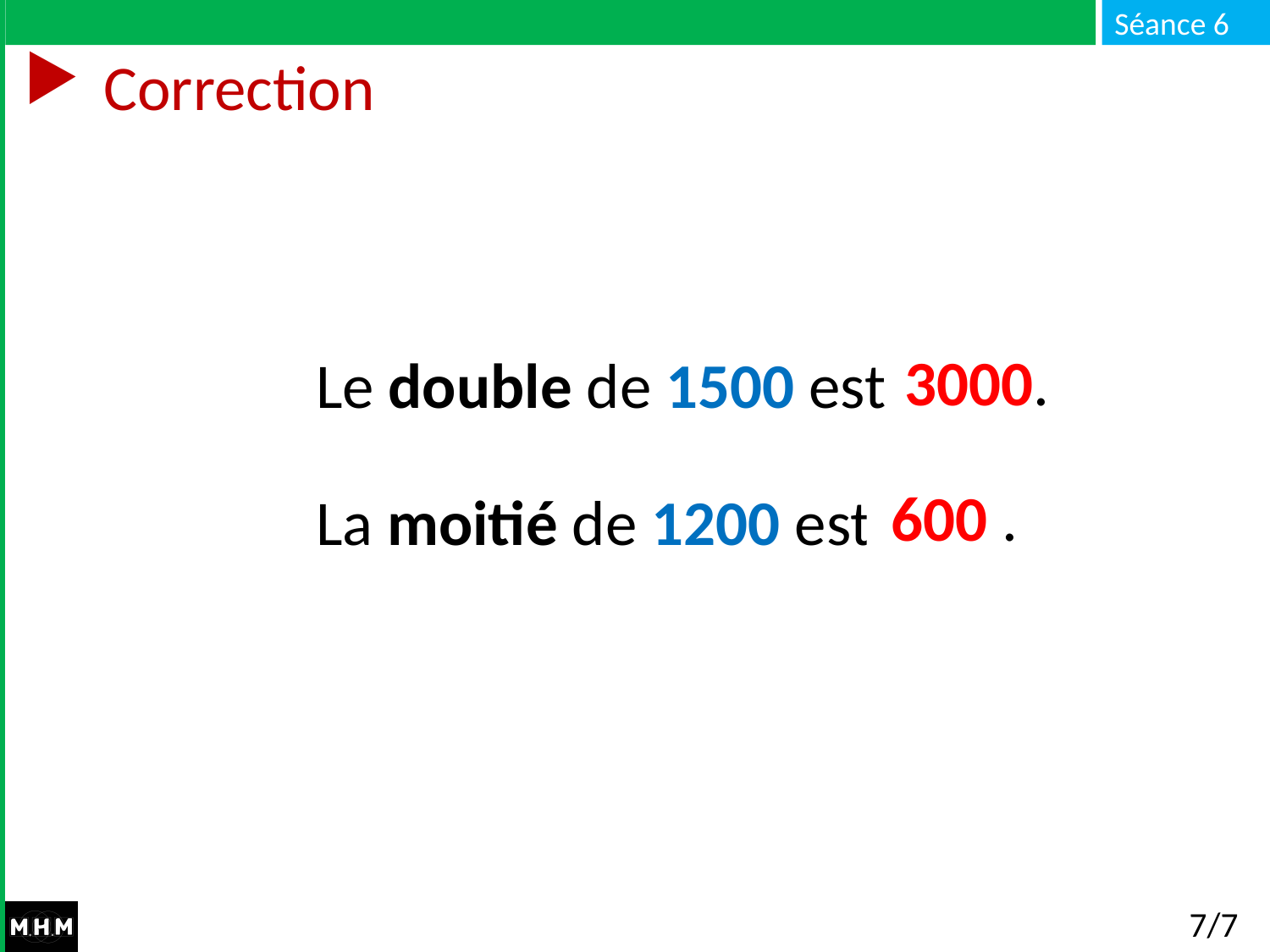

# Correction
Le double de 1500 est …

La moitié de 1200 est …
3000.
600 .
7/7